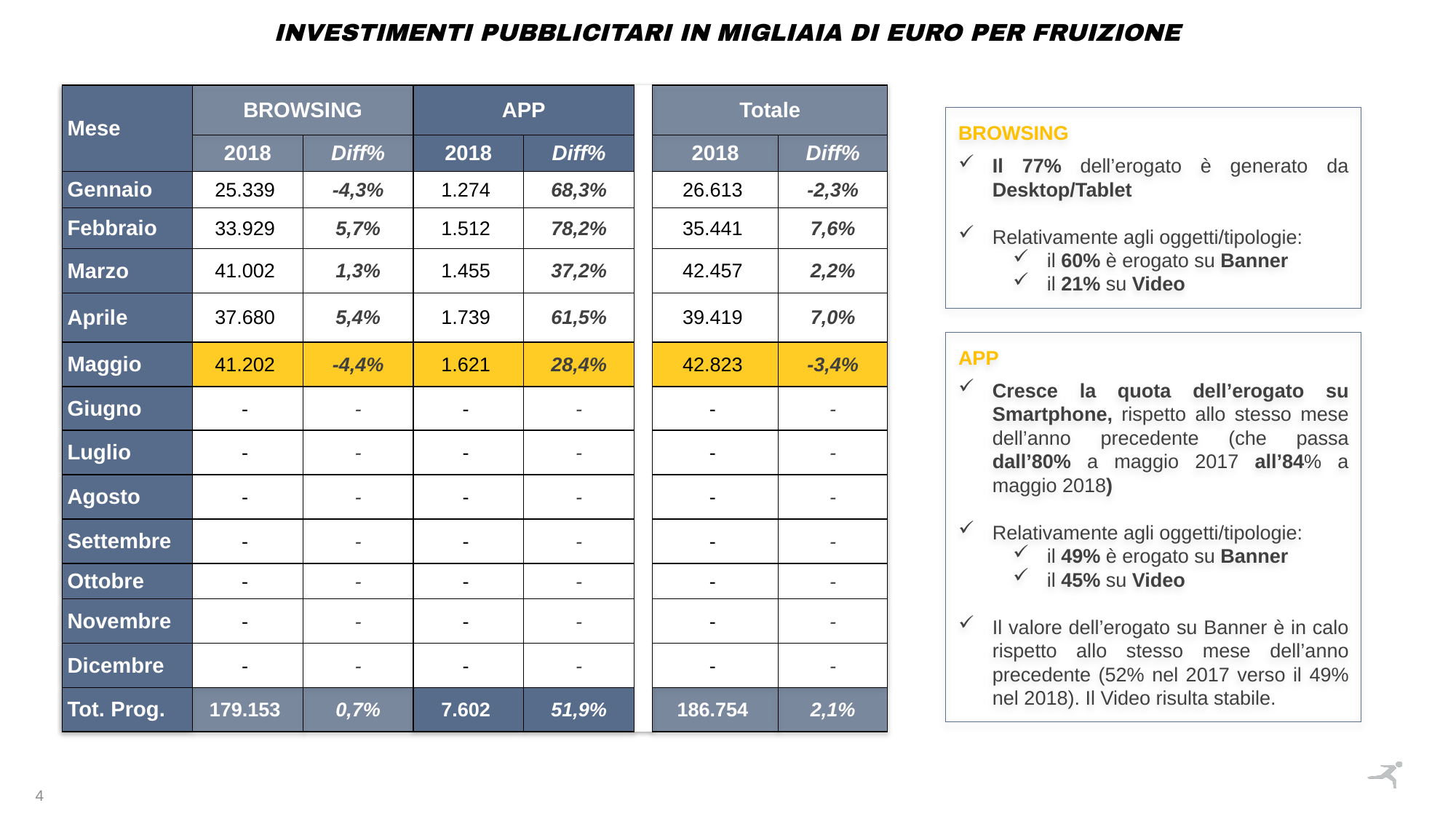

INVESTIMENTI PUBBLICITARI in migliaia di euro per FRUIZIONE
| Mese | BROWSING |  | APP |  |  | Totale |  |
| --- | --- | --- | --- | --- | --- | --- | --- |
|  | 2018 | Diff% | 2018 | Diff% |  | 2018 | Diff% |
| Gennaio | 25.339 | -4,3% | 1.274 | 68,3% |  | 26.613 | -2,3% |
| Febbraio | 33.929 | 5,7% | 1.512 | 78,2% |  | 35.441 | 7,6% |
| Marzo | 41.002 | 1,3% | 1.455 | 37,2% |  | 42.457 | 2,2% |
| Aprile | 37.680 | 5,4% | 1.739 | 61,5% |  | 39.419 | 7,0% |
| Maggio | 41.202 | -4,4% | 1.621 | 28,4% |  | 42.823 | -3,4% |
| Giugno | - | - | - | - |  | - | - |
| Luglio | - | - | - | - |  | - | - |
| Agosto | - | - | - | - |  | - | - |
| Settembre | - | - | - | - |  | - | - |
| Ottobre | - | - | - | - |  | - | - |
| Novembre | - | - | - | - |  | - | - |
| Dicembre | - | - | - | - |  | - | - |
| Tot. Prog. | 179.153 | 0,7% | 7.602 | 51,9% |  | 186.754 | 2,1% |
BROWSING

Il 77% dell’erogato è generato da Desktop/Tablet

Relativamente agli oggetti/tipologie:
il 60% è erogato su Banner
il 21% su Video
APP

Cresce la quota dell’erogato su Smartphone, rispetto allo stesso mese dell’anno precedente (che passa dall’80% a maggio 2017 all’84% a maggio 2018)

Relativamente agli oggetti/tipologie:
il 49% è erogato su Banner
il 45% su Video

Il valore dell’erogato su Banner è in calo rispetto allo stesso mese dell’anno precedente (52% nel 2017 verso il 49% nel 2018). Il Video risulta stabile.
4